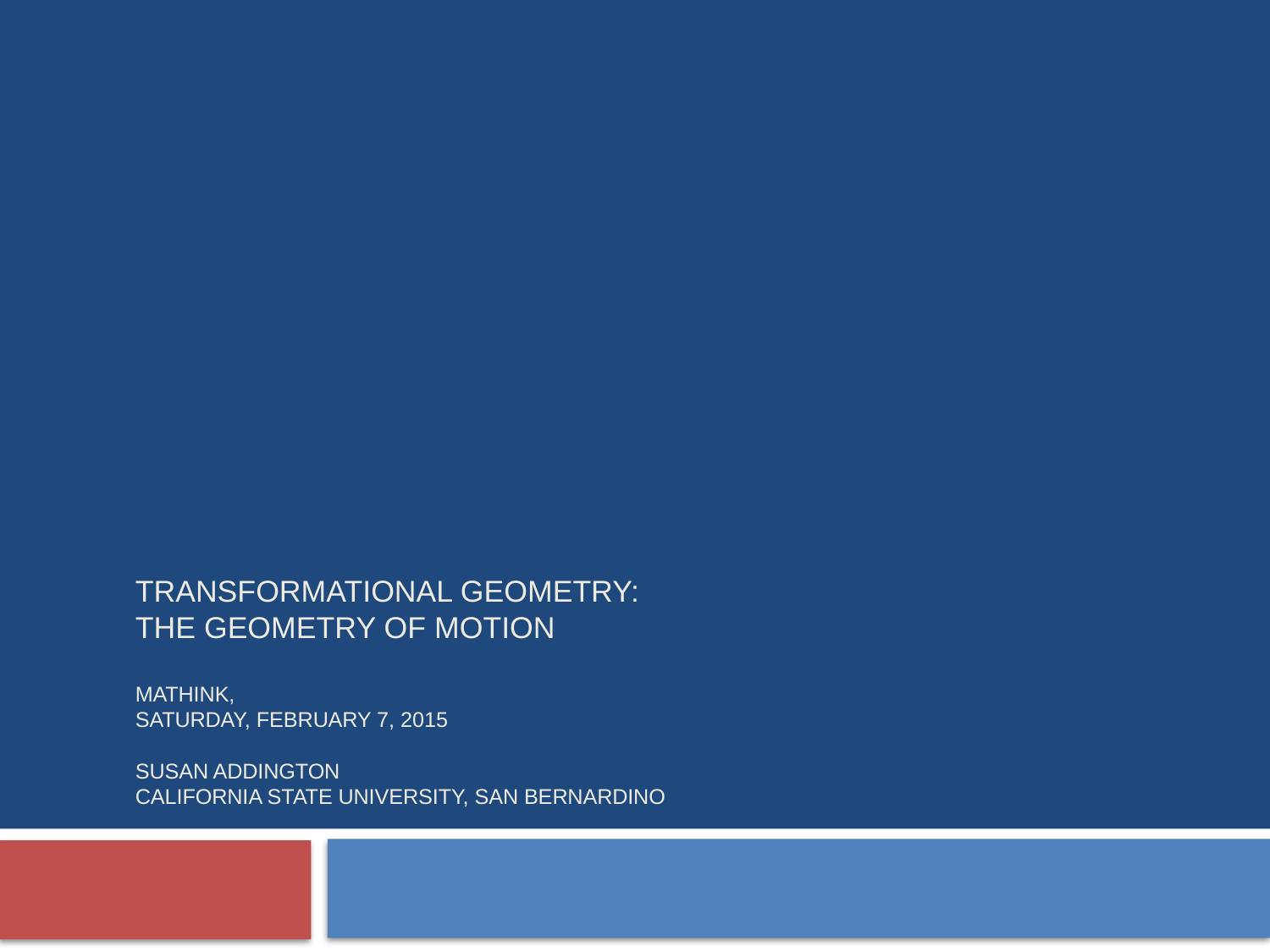

# Transformational geometry: The geometry of motion Mathink, Saturday, February 7, 2015 Susan Addington California State University, San Bernardino